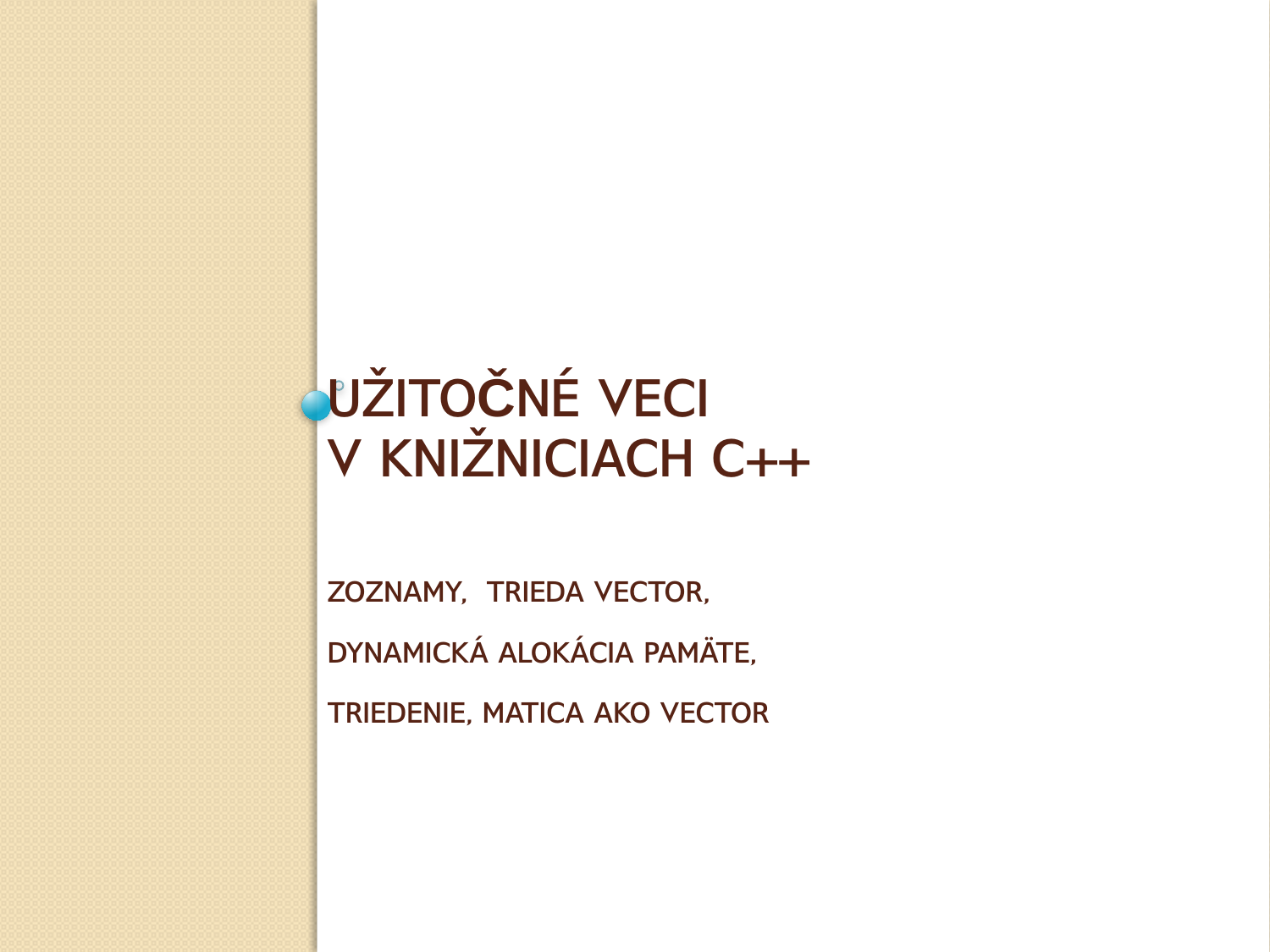

# Užitočné veci v knižniciach C++ zoznamy,  trieda vector, dynamická alokácia pamäte, triedenie, matica ako vector